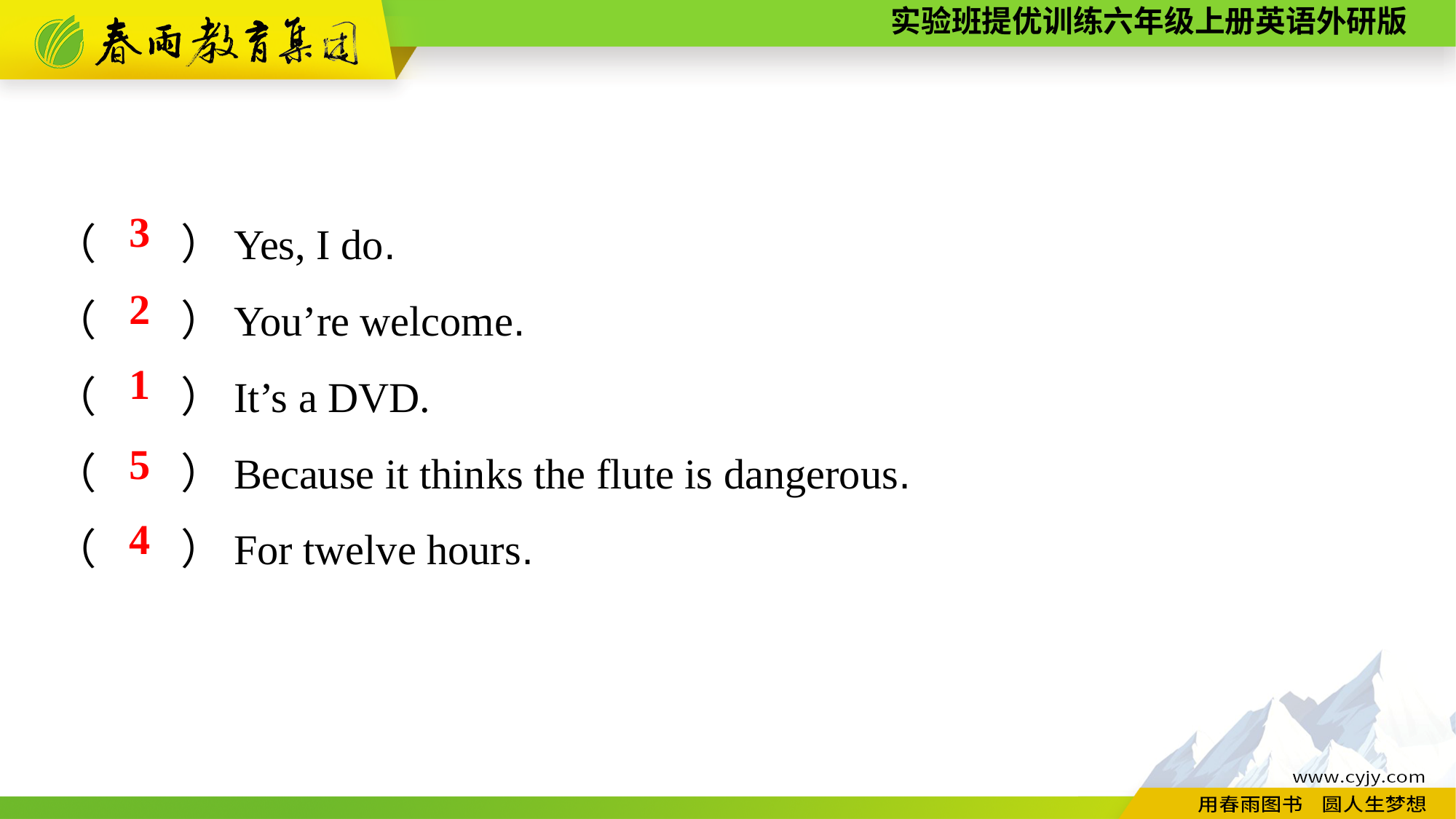

（　　）Yes, I do.
（　　）You’re welcome.
（　　）It’s a DVD.
（　　）Because it thinks the flute is dangerous.
（　　）For twelve hours.
3
2
1
5
4